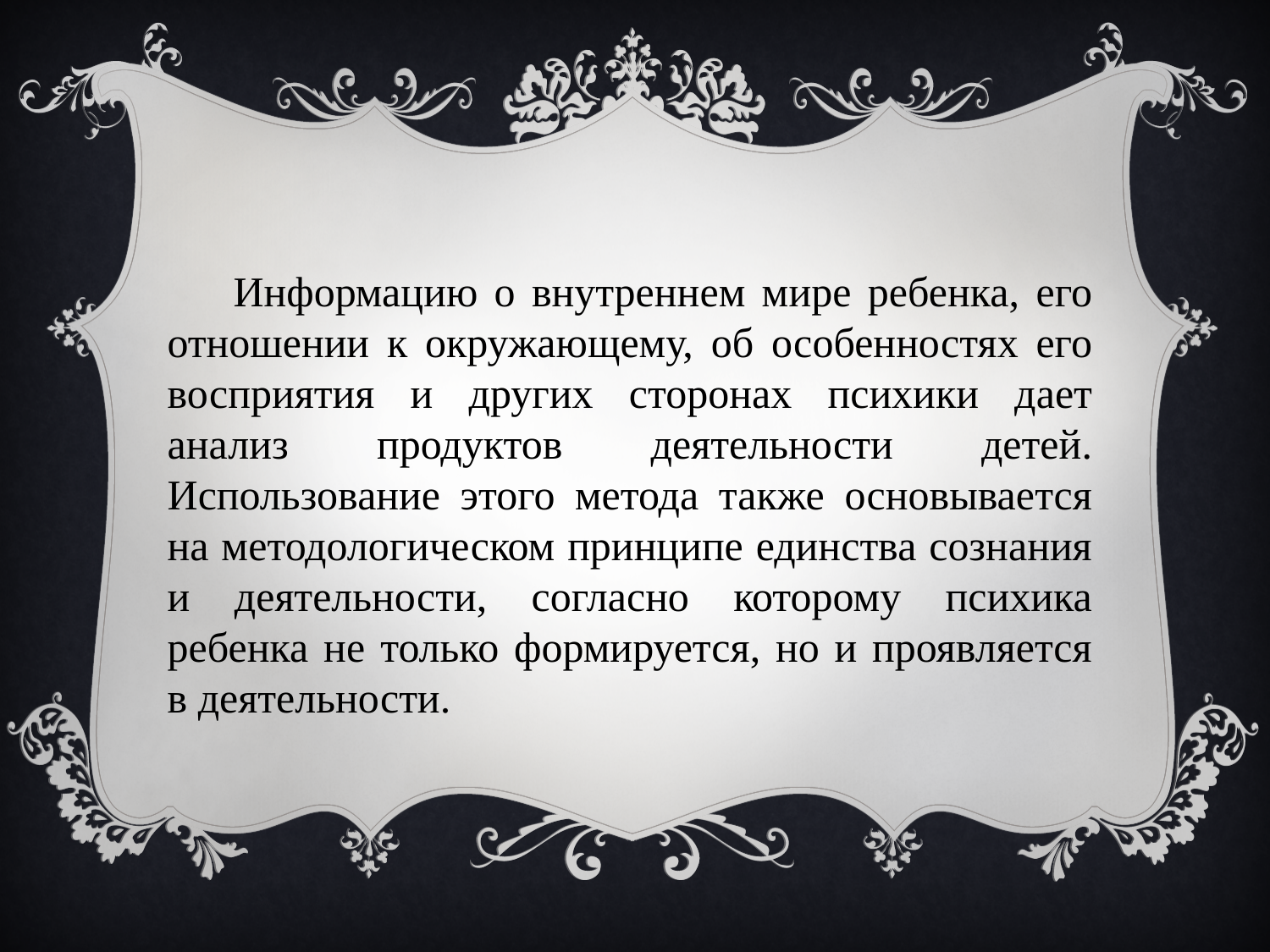

Информацию о внутреннем мире ребенка, его отношении к окружающему, об особенностях его восприятия и других сторонах психики дает анализ продуктов деятельности детей. Использование этого метода также основывается на методологическом принципе единства сознания и деятельности, согласно которому психика ребенка не только формируется, но и проявляется в деятельности.